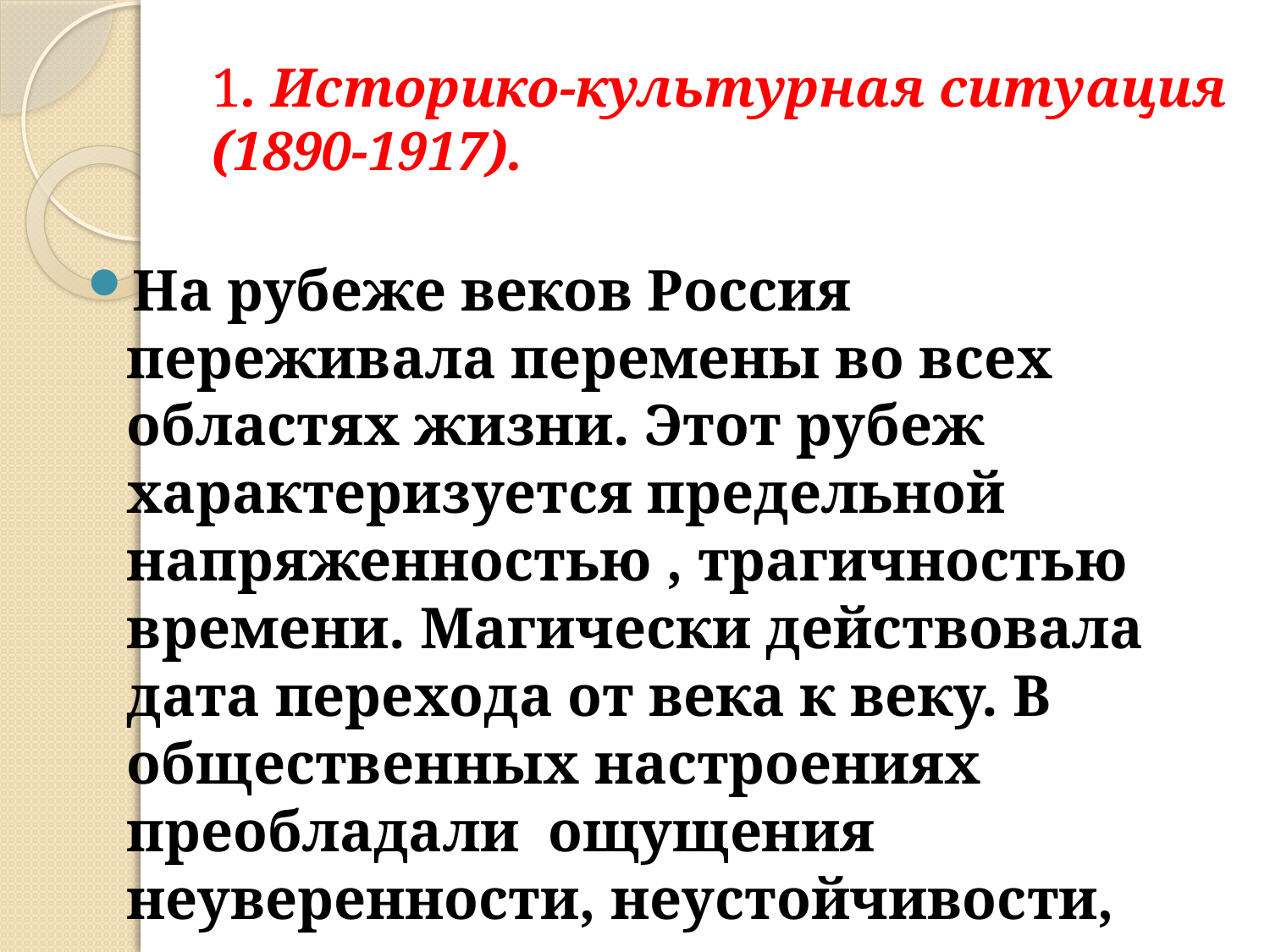

# 1. Историко-культурная ситуация (1890-1917).
На рубеже веков Россия переживала перемены во всех областях жизни. Этот рубеж характеризуется предельной напряженностью , трагичностью времени. Магически действовала дата перехода от века к веку. В общественных настроениях преобладали  ощущения неуверенности, неустойчивости, упадка, конца истории.